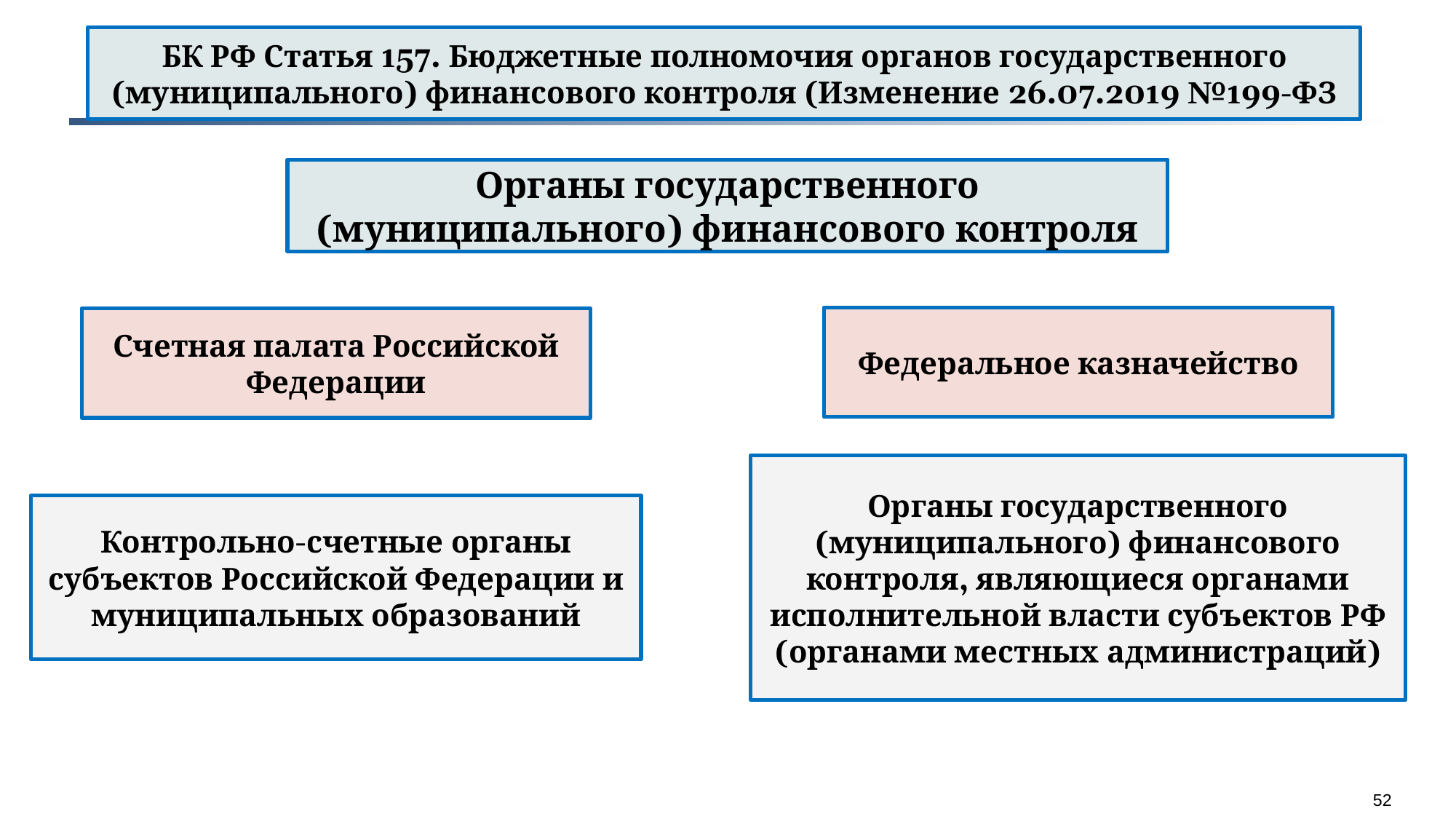

БК РФ Статья 157. Бюджетные полномочия органов государственного (муниципального) финансового контроля (Изменение 26.07.2019 №199-ФЗ
Органы государственного (муниципального) финансового контроля
Федеральное казначейство
Счетная палата Российской Федерации
Органы государственного (муниципального) финансового контроля, являющиеся органами исполнительной власти субъектов РФ (органами местных администраций)
Контрольно-счетные органы субъектов Российской Федерации и муниципальных образований